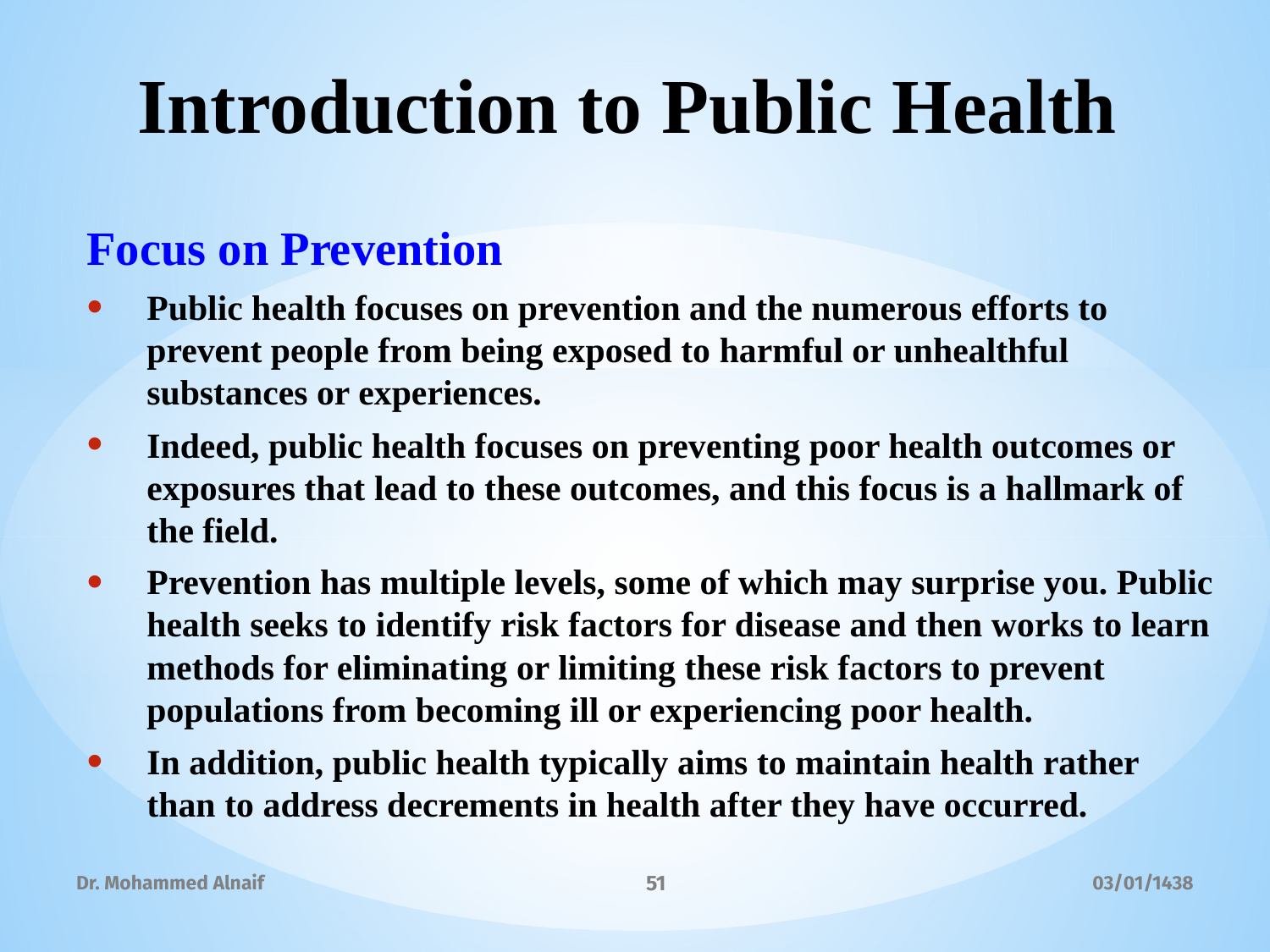

# Introduction to Public Health
Focus on Prevention
Public health focuses on prevention and the numerous efforts to prevent people from being exposed to harmful or unhealthful substances or experiences.
Indeed, public health focuses on preventing poor health outcomes or exposures that lead to these outcomes, and this focus is a hallmark of the field.
Prevention has multiple levels, some of which may surprise you. Public health seeks to identify risk factors for disease and then works to learn methods for eliminating or limiting these risk factors to prevent populations from becoming ill or experiencing poor health.
In addition, public health typically aims to maintain health rather than to address decrements in health after they have occurred.
Dr. Mohammed Alnaif
51
03/01/1438